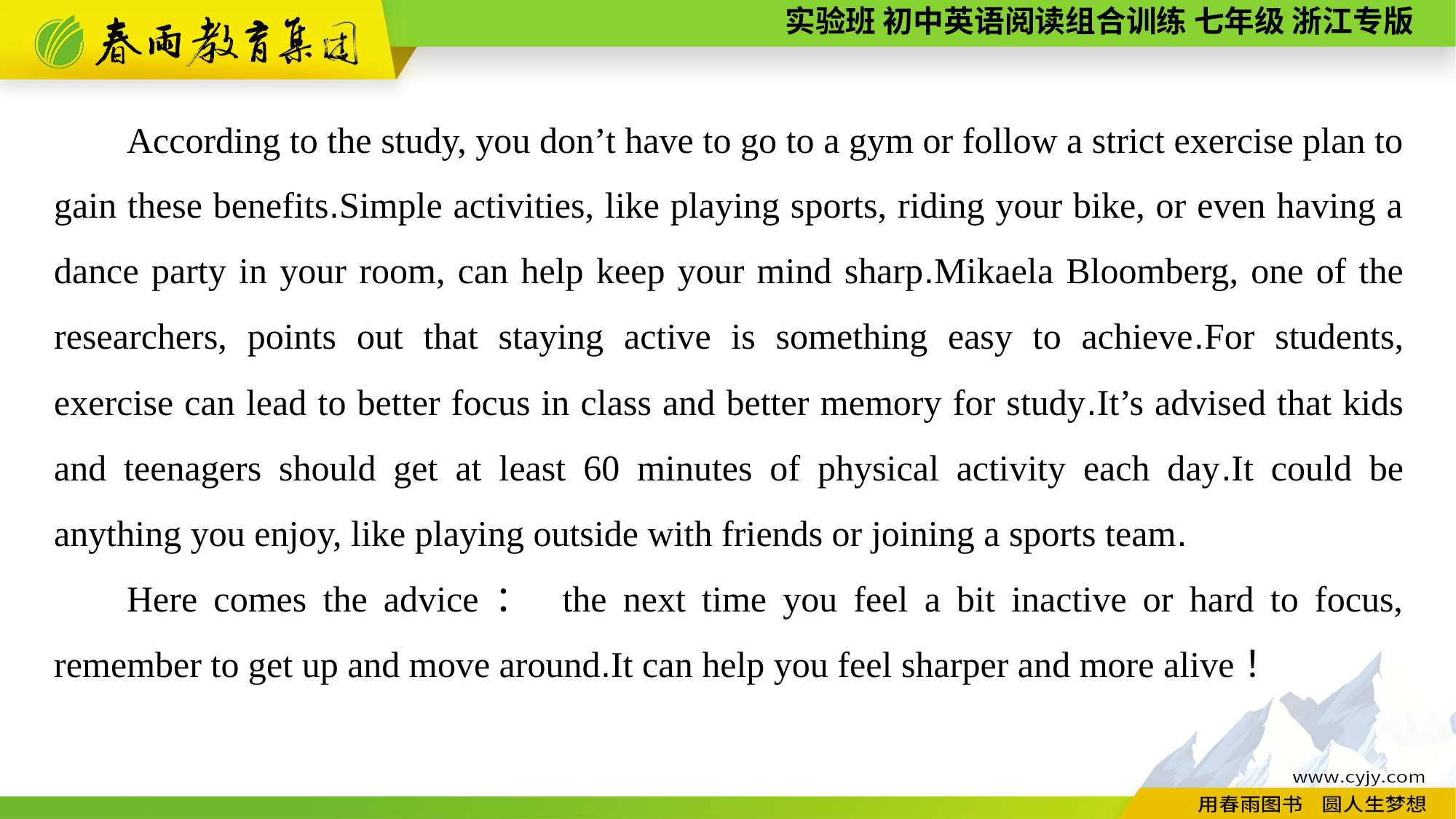

According to the study, you don’t have to go to a gym or follow a strict exercise plan to gain these benefits.Simple activities, like playing sports, riding your bike, or even having a dance party in your room, can help keep your mind sharp.Mikaela Bloomberg, one of the researchers, points out that staying active is something easy to achieve.For students, exercise can lead to better focus in class and better memory for study.It’s advised that kids and teenagers should get at least 60 minutes of physical activity each day.It could be anything you enjoy, like playing outside with friends or joining a sports team.
Here comes the advice： the next time you feel a bit inactive or hard to focus, remember to get up and move around.It can help you feel sharper and more alive！